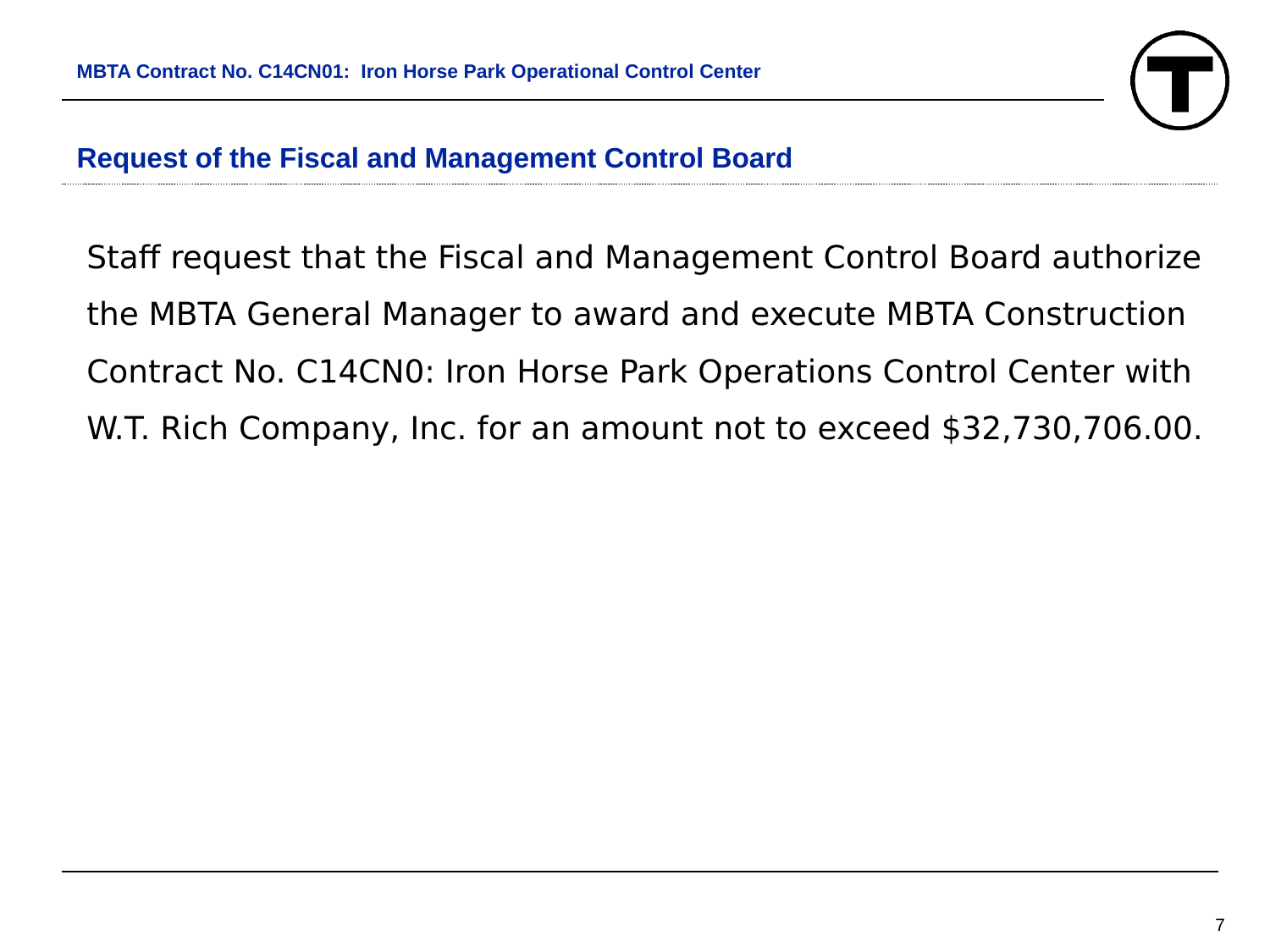

MBTA Contract No. C14CN01:  Iron Horse Park Operational Control Center

# Request of the Fiscal and Management Control Board
Staff request that the Fiscal and Management Control Board authorize the MBTA General Manager to award and execute MBTA Construction Contract No. C14CN0: Iron Horse Park Operations Control Center with W.T. Rich Company, Inc. for an amount not to exceed $32,730,706.00.